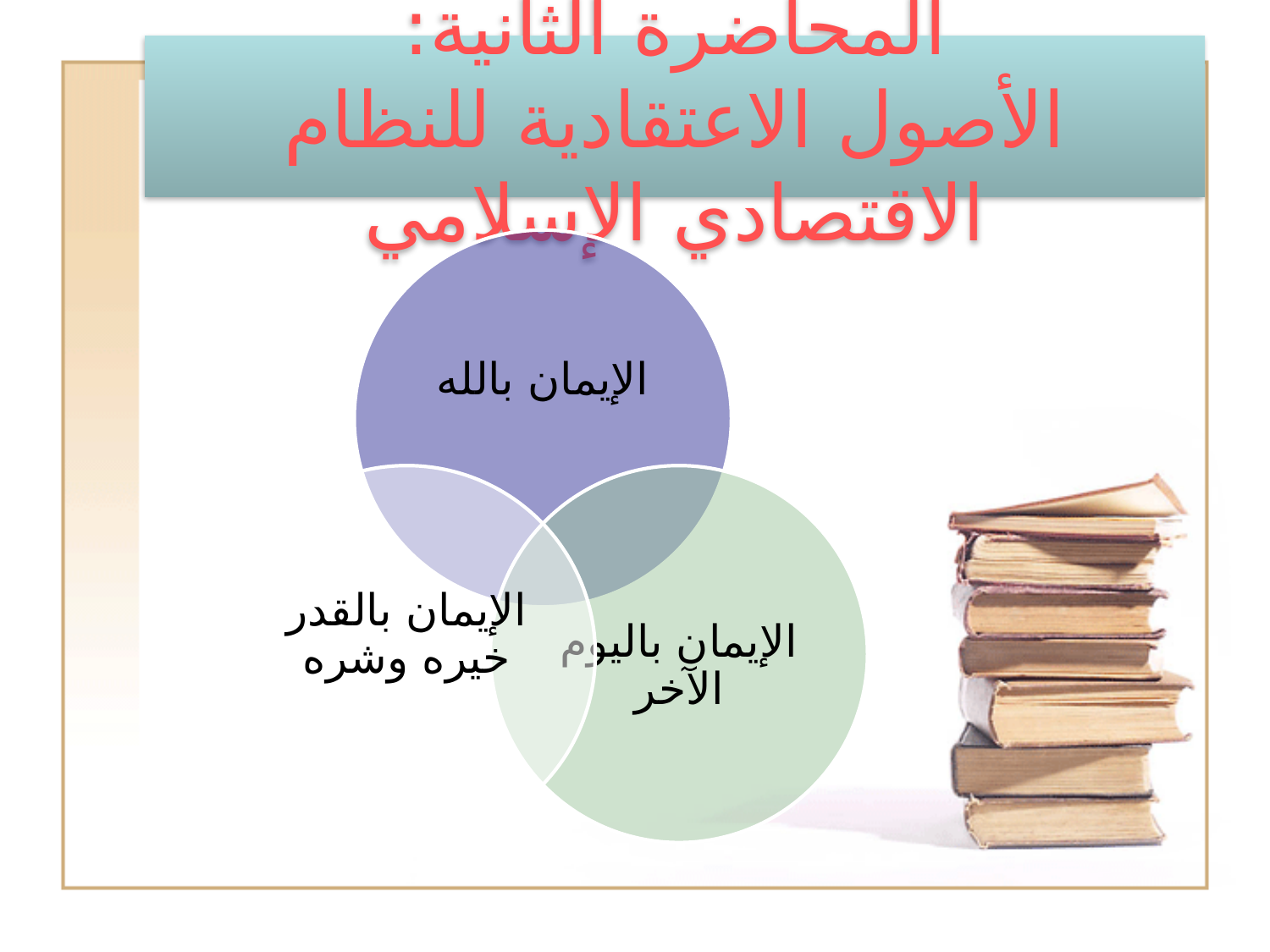

# المحاضرة الثانية: الأصول الاعتقادية للنظام الاقتصادي الإسلامي
الإيمان بالله
الإيمان باليوم الآخر
الإيمان بالقدر خيره وشره